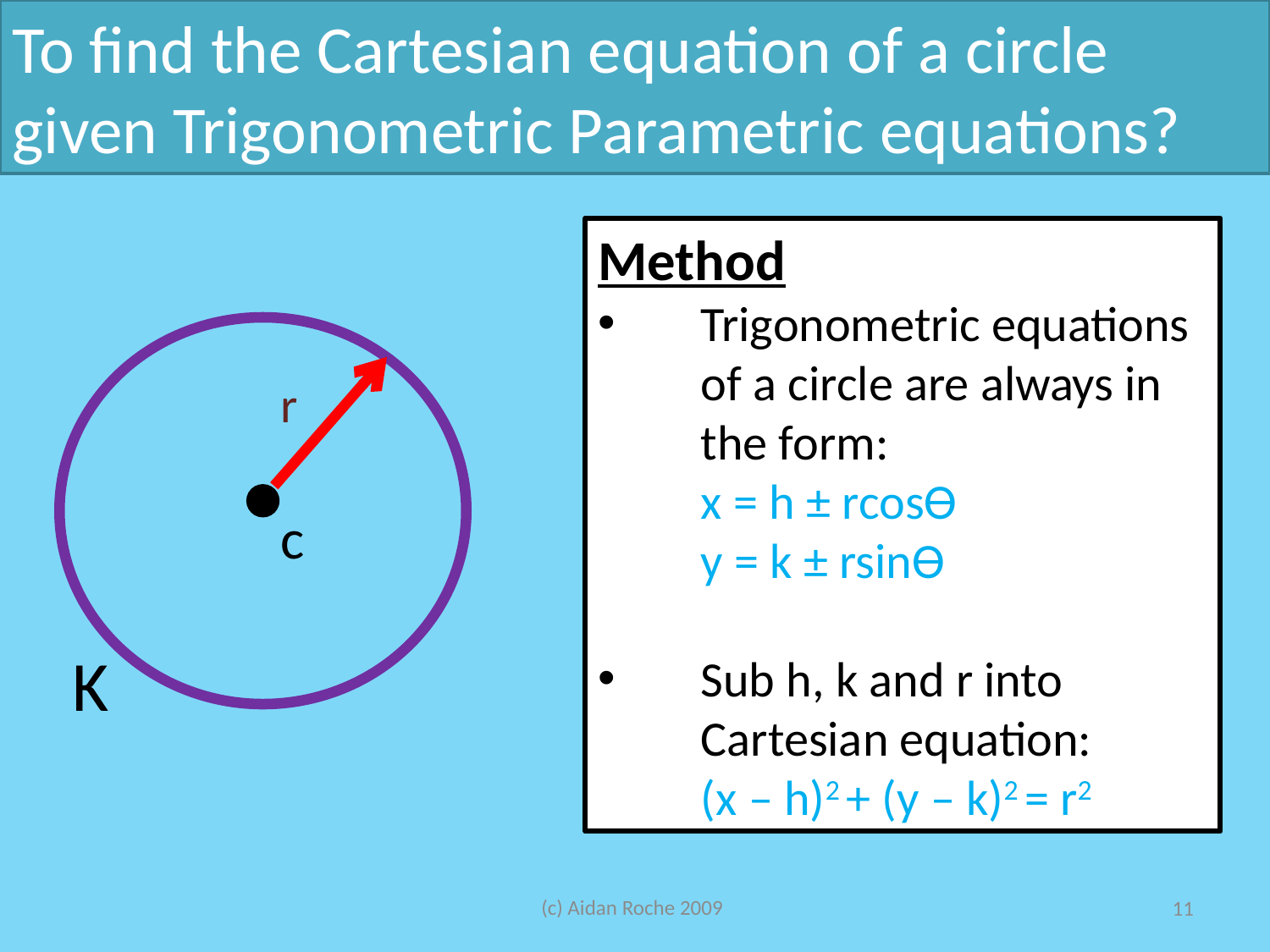

To find the Cartesian equation of a circle given Trigonometric Parametric equations?
Method
Trigonometric equations of a circle are always in the form:
	x = h ± rcosѲ
	y = k ± rsinѲ

Sub h, k and r into Cartesian equation:
	(x – h)2 + (y – k)2 = r2

r

c
K
(c) Aidan Roche 2009
11